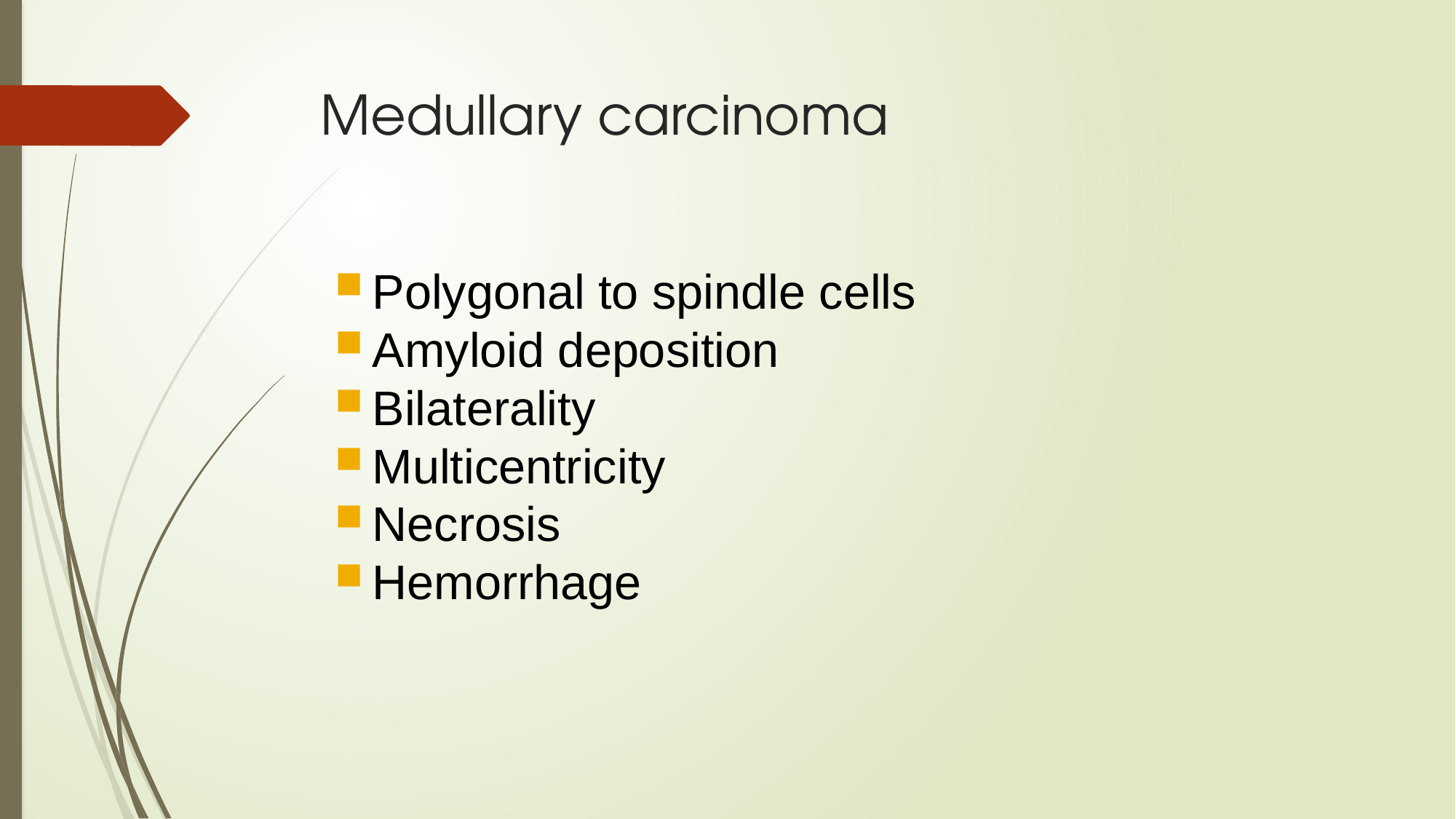

# Medullary carcinoma
Polygonal to spindle cells
Amyloid deposition
Bilaterality
Multicentricity
Necrosis
Hemorrhage